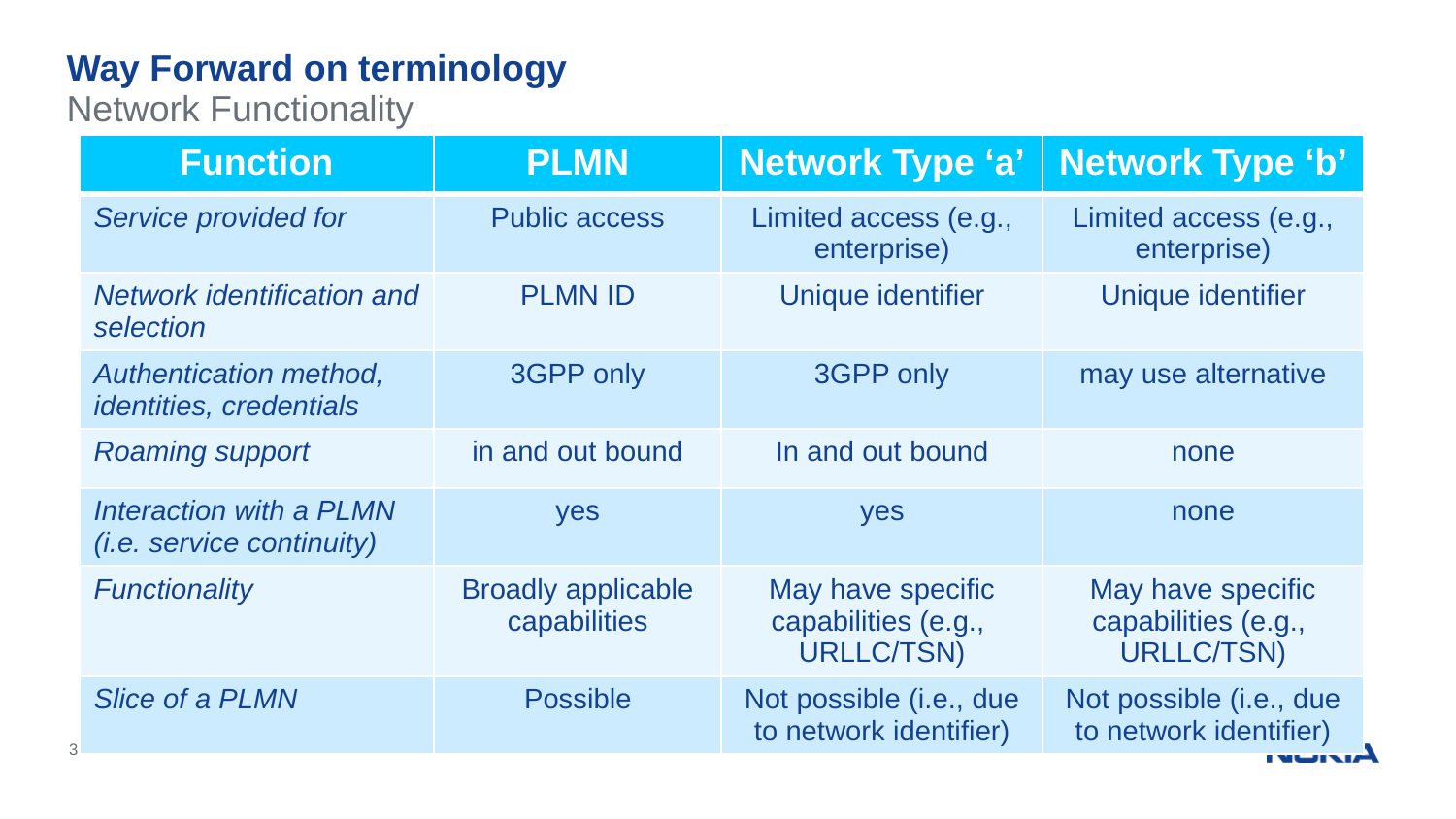

# Way Forward on terminology
Network Functionality
| Function | PLMN | Network Type ‘a’ | Network Type ‘b’ |
| --- | --- | --- | --- |
| Service provided for | Public access | Limited access (e.g., enterprise) | Limited access (e.g., enterprise) |
| Network identification and selection | PLMN ID | Unique identifier | Unique identifier |
| Authentication method, identities, credentials | 3GPP only | 3GPP only | may use alternative |
| Roaming support | in and out bound | In and out bound | none |
| Interaction with a PLMN (i.e. service continuity) | yes | yes | none |
| Functionality | Broadly applicable capabilities | May have specific capabilities (e.g., URLLC/TSN) | May have specific capabilities (e.g., URLLC/TSN) |
| Slice of a PLMN | Possible | Not possible (i.e., due to network identifier) | Not possible (i.e., due to network identifier) |